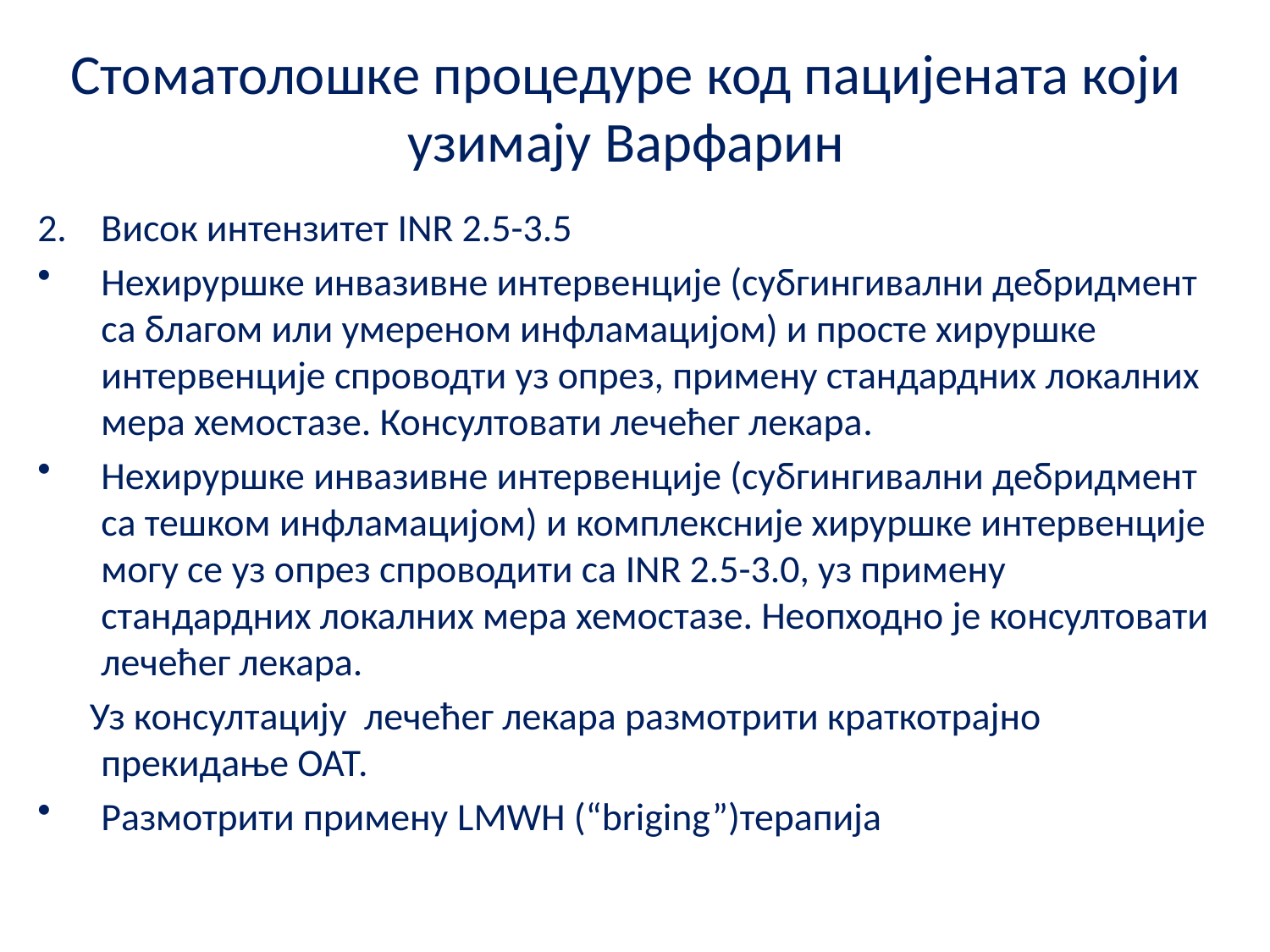

# Стоматолошке процедуре код пацијената који узимају Варфарин
Висок интензитет INR 2.5-3.5
Нехируршке инвазивне интервенције (субгингивални дебридмент са благом или умереном инфламацијом) и просте хируршке интервенције спроводти уз опрез, примену стандардних локалних мера хемостазе. Консултовати лечећег лекара.
Нехируршке инвазивне интервенције (субгингивални дебридмент са тешком инфламацијом) и комплексније хируршке интервенције могу се уз опрез спроводити са INR 2.5-3.0, уз примену стандардних локалних мера хемостазе. Неопходно је консултовати лечећег лекара.
      Уз консултацију  лечећег лекара размотрити краткотрајно прекидање ОАТ.
Размотрити примену LMWH (“briging”)терапија